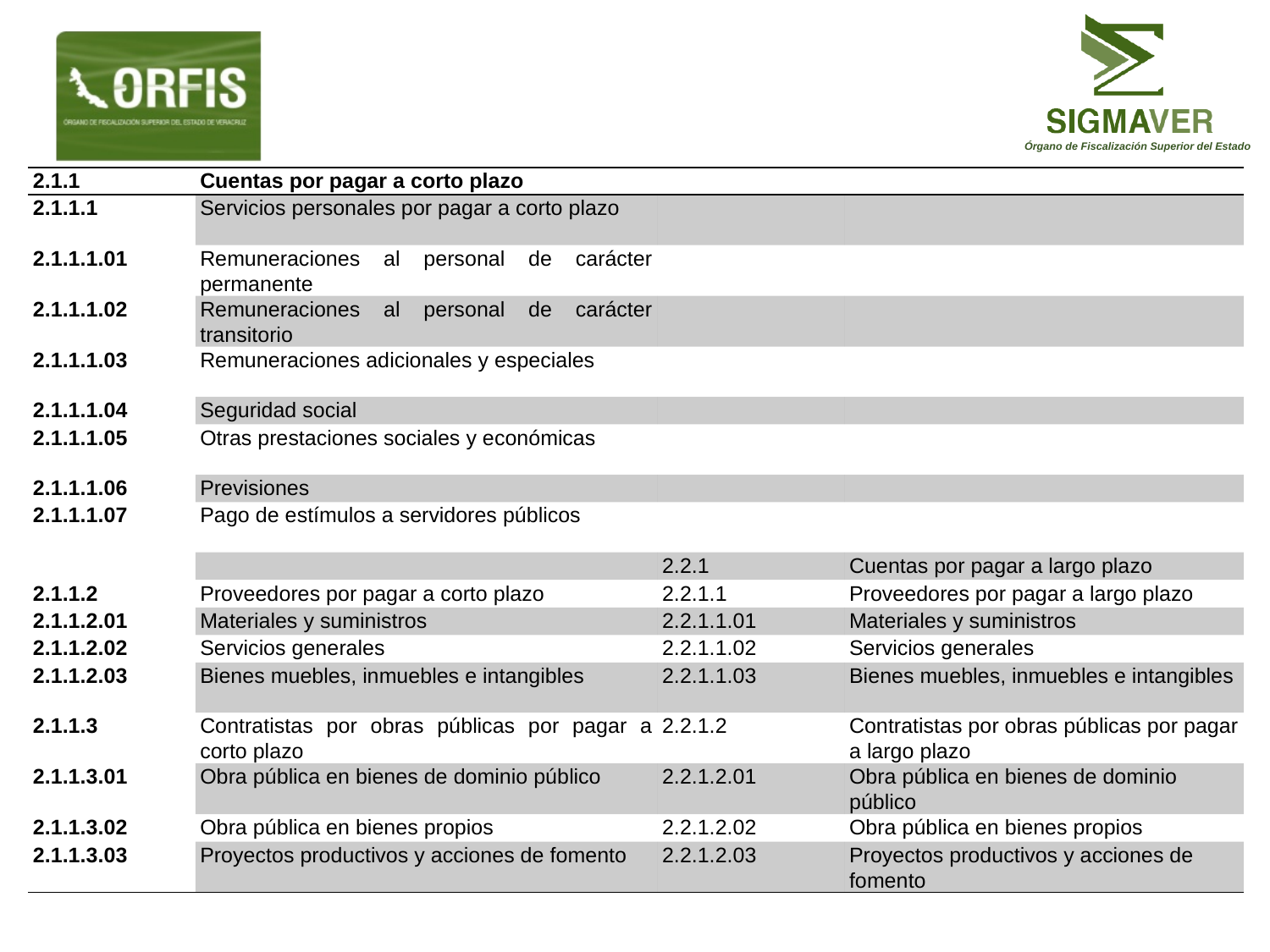

| 2.1.1 | Cuentas por pagar a corto plazo |  |  |
| --- | --- | --- | --- |
| 2.1.1.1 | Servicios personales por pagar a corto plazo |  |  |
| 2.1.1.1.01 | Remuneraciones al personal de carácter permanente |  |  |
| 2.1.1.1.02 | Remuneraciones al personal de carácter transitorio |  |  |
| 2.1.1.1.03 | Remuneraciones adicionales y especiales |  |  |
| 2.1.1.1.04 | Seguridad social |  |  |
| 2.1.1.1.05 | Otras prestaciones sociales y económicas |  |  |
| 2.1.1.1.06 | Previsiones |  |  |
| 2.1.1.1.07 | Pago de estímulos a servidores públicos |  |  |
|  |  | 2.2.1 | Cuentas por pagar a largo plazo |
| 2.1.1.2 | Proveedores por pagar a corto plazo | 2.2.1.1 | Proveedores por pagar a largo plazo |
| 2.1.1.2.01 | Materiales y suministros | 2.2.1.1.01 | Materiales y suministros |
| 2.1.1.2.02 | Servicios generales | 2.2.1.1.02 | Servicios generales |
| 2.1.1.2.03 | Bienes muebles, inmuebles e intangibles | 2.2.1.1.03 | Bienes muebles, inmuebles e intangibles |
| 2.1.1.3 | Contratistas por obras públicas por pagar a corto plazo | 2.2.1.2 | Contratistas por obras públicas por pagar a largo plazo |
| 2.1.1.3.01 | Obra pública en bienes de dominio público | 2.2.1.2.01 | Obra pública en bienes de dominio público |
| 2.1.1.3.02 | Obra pública en bienes propios | 2.2.1.2.02 | Obra pública en bienes propios |
| 2.1.1.3.03 | Proyectos productivos y acciones de fomento | 2.2.1.2.03 | Proyectos productivos y acciones de fomento |